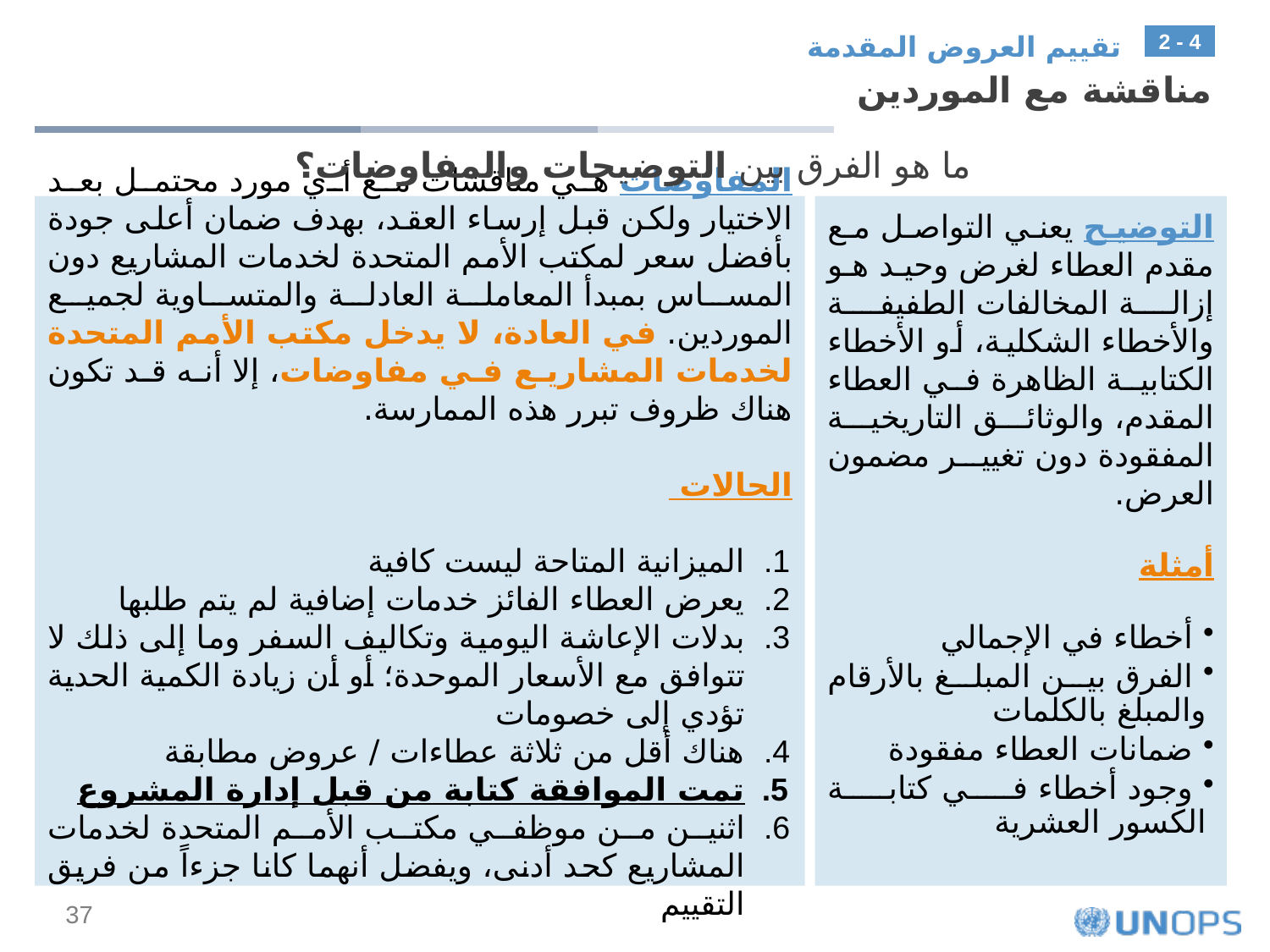

تقييم العروض المقدمة
2 - 4
مناقشة مع الموردين
ما هو الفرق بين التوضيحات والمفاوضات؟
المفاوضات هي مناقشات مع أي مورد محتمل بعد الاختيار ولكن قبل إرساء العقد، بهدف ضمان أعلى جودة بأفضل سعر لمكتب الأمم المتحدة لخدمات المشاريع دون المساس بمبدأ المعاملة العادلة والمتساوية لجميع الموردين. في العادة، لا يدخل مكتب الأمم المتحدة لخدمات المشاريع في مفاوضات، إلا أنه قد تكون هناك ظروف تبرر هذه الممارسة.

الحالات

الميزانية المتاحة ليست كافية
يعرض العطاء الفائز خدمات إضافية لم يتم طلبها
بدلات الإعاشة اليومية وتكاليف السفر وما إلى ذلك لا تتوافق مع الأسعار الموحدة؛ أو أن زيادة الكمية الحدية تؤدي إلى خصومات
هناك أقل من ثلاثة عطاءات / عروض مطابقة
تمت الموافقة كتابة من قبل إدارة المشروع
اثنين من موظفي مكتب الأمم المتحدة لخدمات المشاريع كحد أدنى، ويفضل أنهما كانا جزءاً من فريق التقييم
التوضيح يعني التواصل مع مقدم العطاء لغرض وحيد هو إزالة المخالفات الطفيفة والأخطاء الشكلية، أو الأخطاء الكتابية الظاهرة في العطاء المقدم، والوثائق التاريخية المفقودة دون تغيير مضمون العرض.

أمثلة

 أخطاء في الإجمالي
 الفرق بين المبلغ بالأرقام والمبلغ بالكلمات
 ضمانات العطاء مفقودة
 وجود أخطاء في كتابة الكسور العشرية